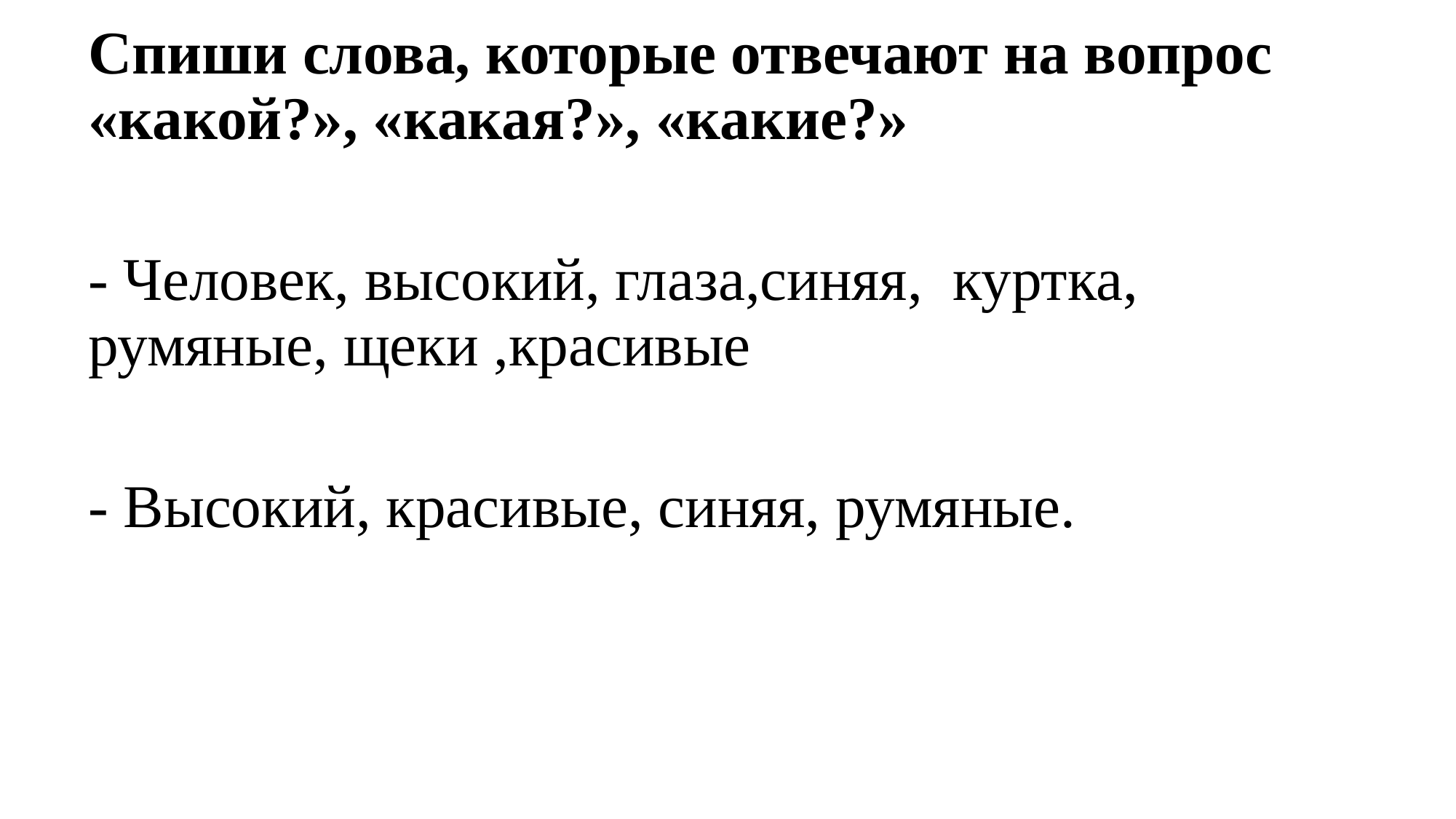

Спиши слова, которые отвечают на вопрос «какой?», «какая?», «какие?»

- Человек, высокий, глаза,синяя,  куртка, румяные, щеки ,красивые

- Высокий, красивые, синяя, румяные.